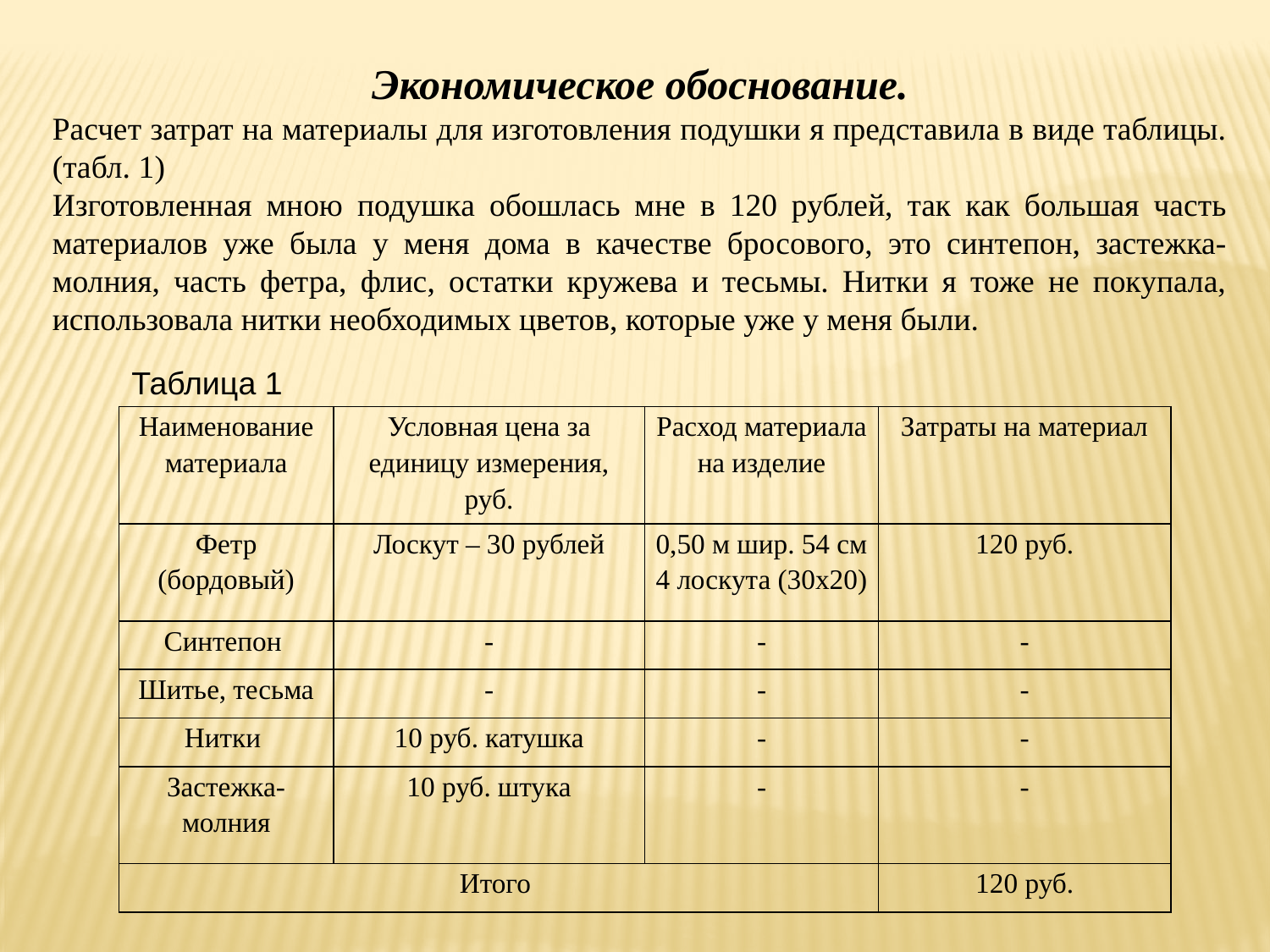

Экономическое обоснование.
Расчет затрат на материалы для изготовления подушки я представила в виде таблицы.(табл. 1)
Изготовленная мною подушка обошлась мне в 120 рублей, так как большая часть материалов уже была у меня дома в качестве бросового, это синтепон, застежка-молния, часть фетра, флис, остатки кружева и тесьмы. Нитки я тоже не покупала, использовала нитки необходимых цветов, которые уже у меня были.
Таблица 1
| Наименование материала | Условная цена за единицу измерения, руб. | Расход материала на изделие | Затраты на материал |
| --- | --- | --- | --- |
| Фетр (бордовый) | Лоскут – 30 рублей | 0,50 м шир. 54 см 4 лоскута (30х20) | 120 руб. |
| Синтепон | - | - | - |
| Шитье, тесьма | - | - | - |
| Нитки | 10 руб. катушка | - | - |
| Застежка-молния | 10 руб. штука | - | - |
| Итого |  |  | 120 руб. |